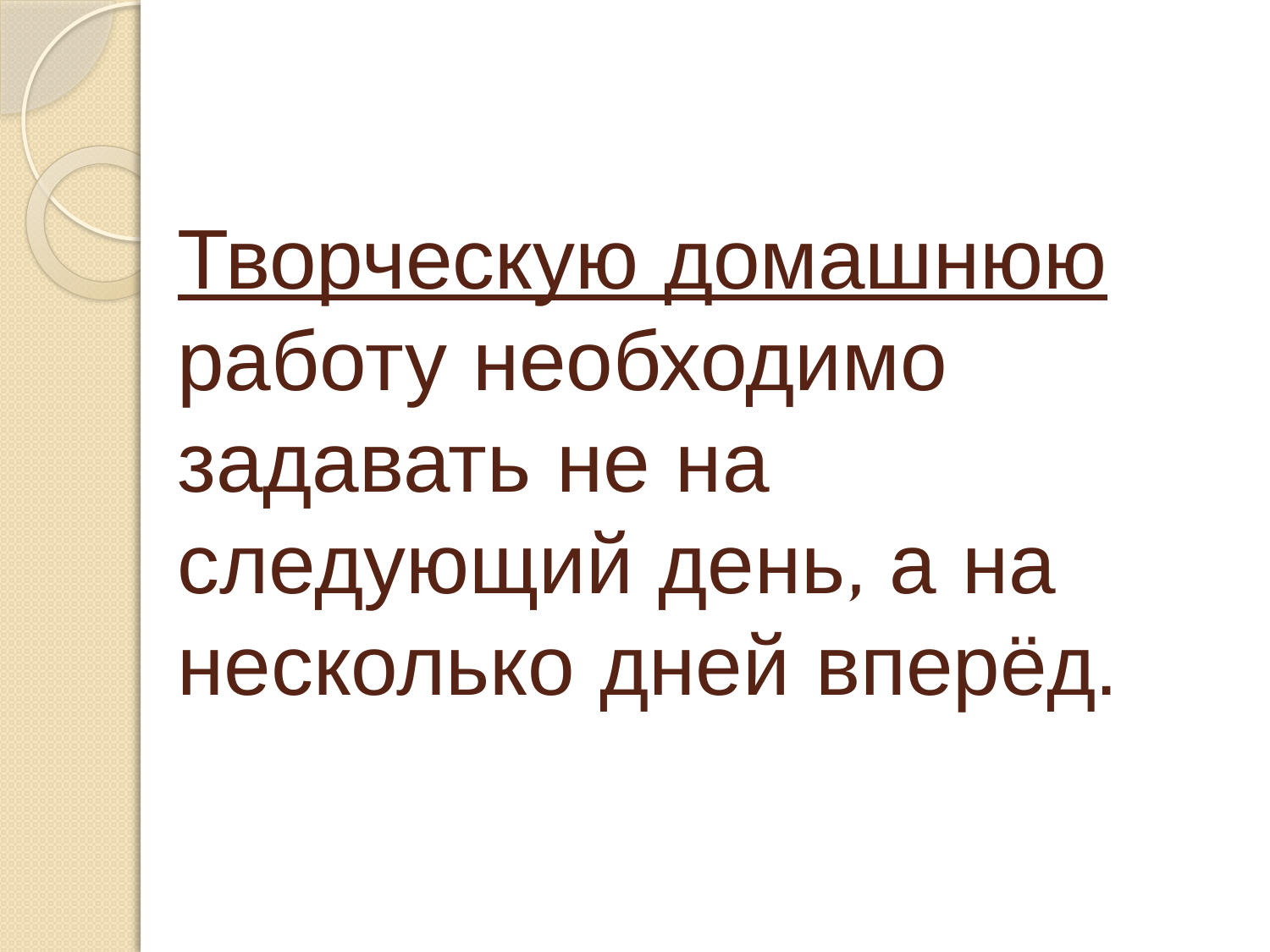

# Творческую домашнюю работу необходимо задавать не на следующий день, а на несколько дней вперёд.